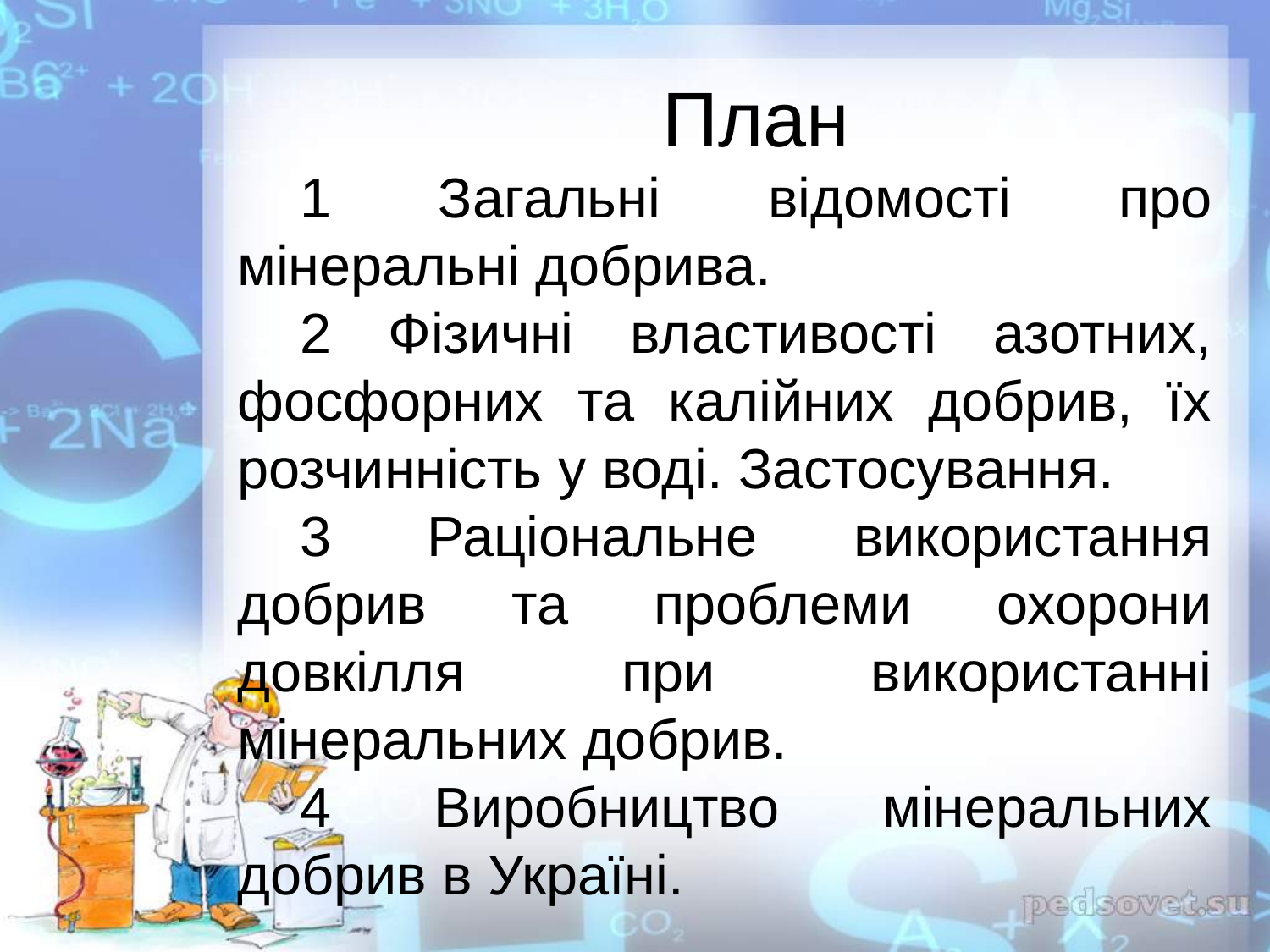

План
1 Загальні відомості про мінеральні добрива.
2 Фізичні властивості азотних, фосфорних та калійних добрив, їх розчинність у воді. Застосування.
3 Раціональне використання добрив та проблеми охорони довкілля при використанні мінеральних добрив.
4 Виробництво мінеральних добрив в Україні.